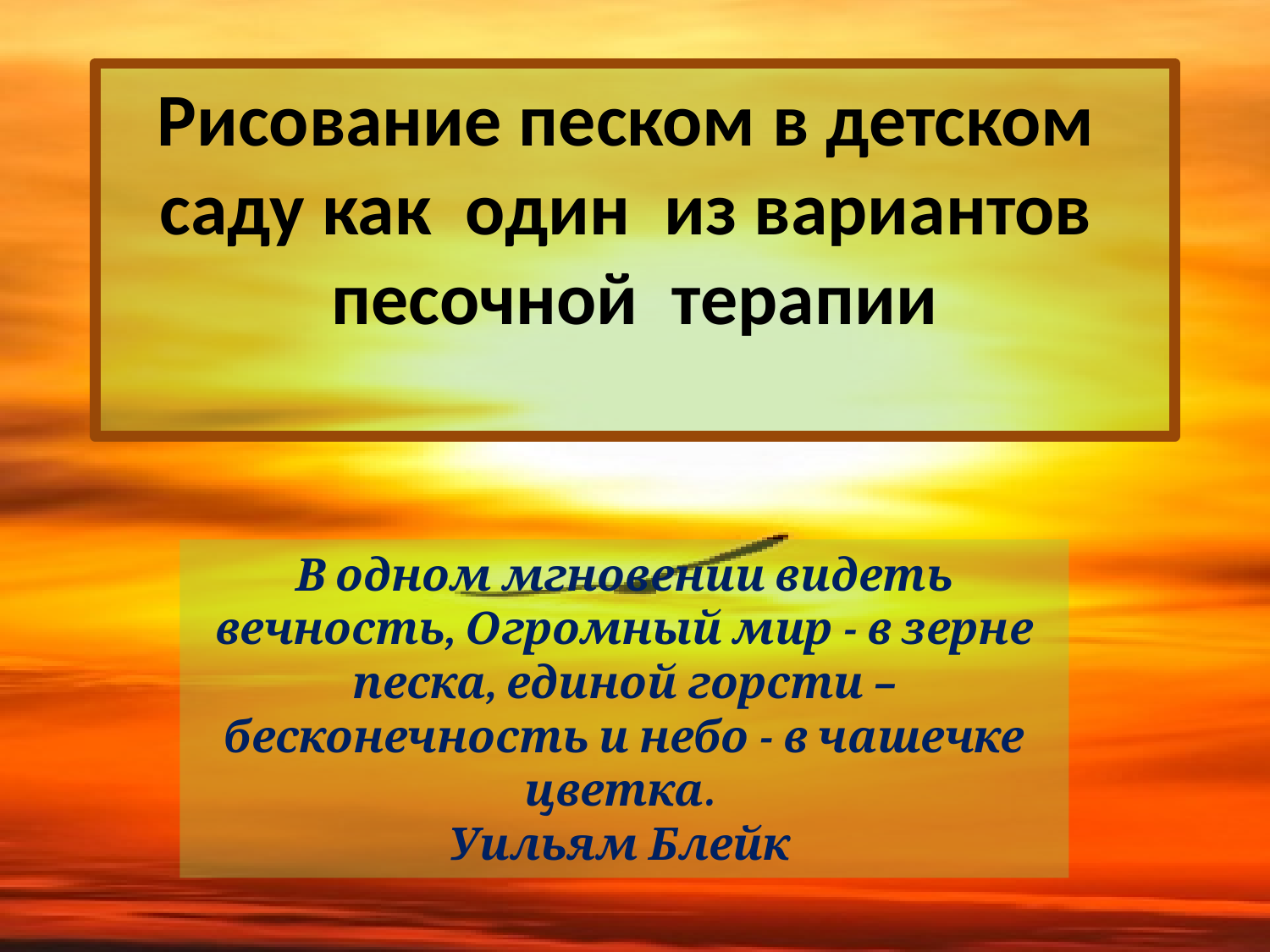

# Рисование песком в детском  саду как  один  из вариантов  песочной  терапии
В одном мгновении видеть вечность, Огромный мир - в зерне песка, единой горсти – бесконечность и небо - в чашечке цветка. 
Уильям Блейк